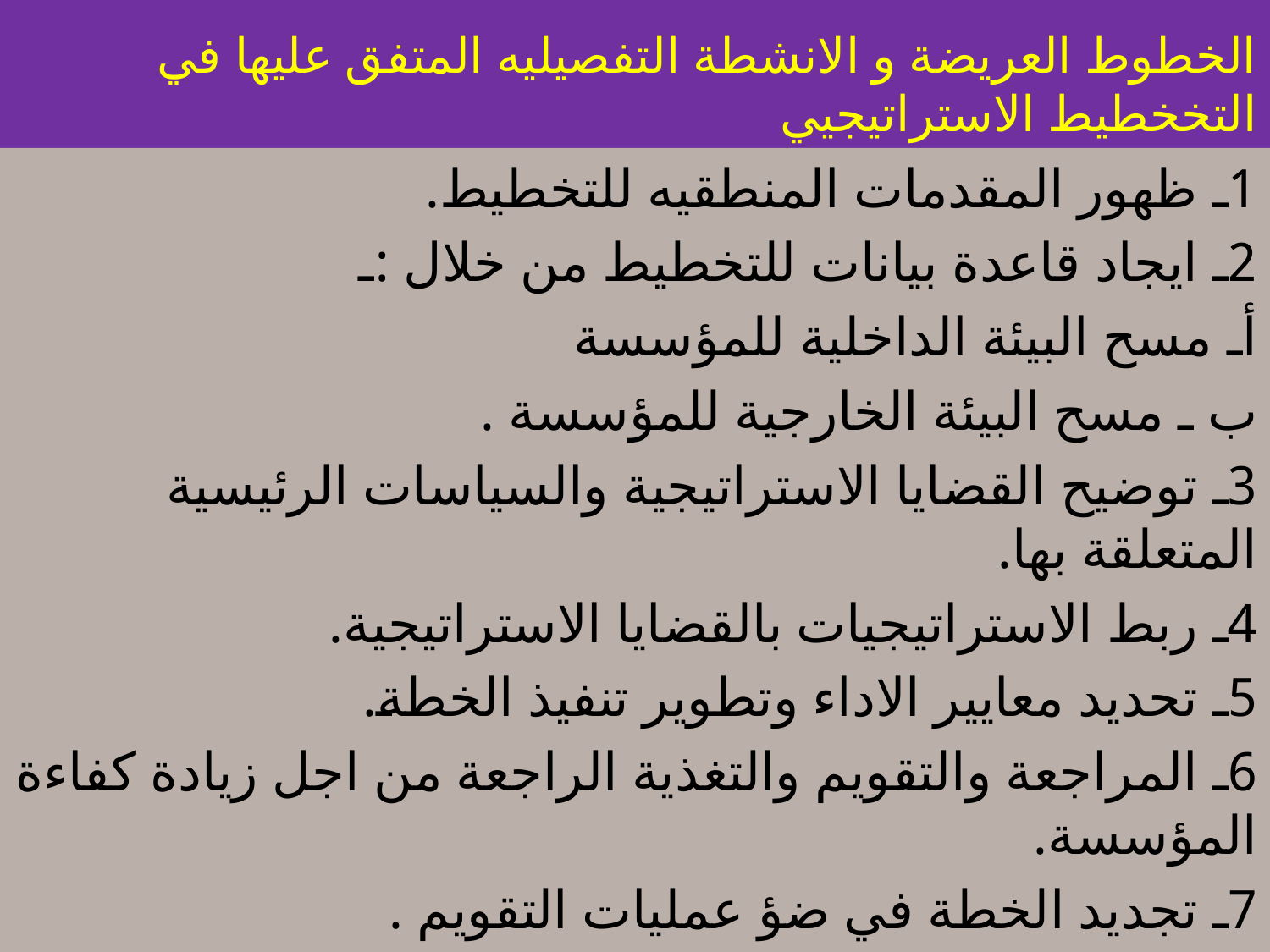

# الخطوط العريضة و الانشطة التفصيليه المتفق عليها في التخخطيط الاستراتيجيي
1ـ ظهور المقدمات المنطقيه للتخطيط.
2ـ ايجاد قاعدة بيانات للتخطيط من خلال :ـ
أـ مسح البيئة الداخلية للمؤسسة
ب ـ مسح البيئة الخارجية للمؤسسة .
3ـ توضيح القضايا الاستراتيجية والسياسات الرئيسية المتعلقة بها.
4ـ ربط الاستراتيجيات بالقضايا الاستراتيجية.
5ـ تحديد معايير الاداء وتطوير تنفيذ الخطة.
6ـ المراجعة والتقويم والتغذية الراجعة من اجل زيادة كفاءة المؤسسة.
7ـ تجديد الخطة في ضؤ عمليات التقويم .